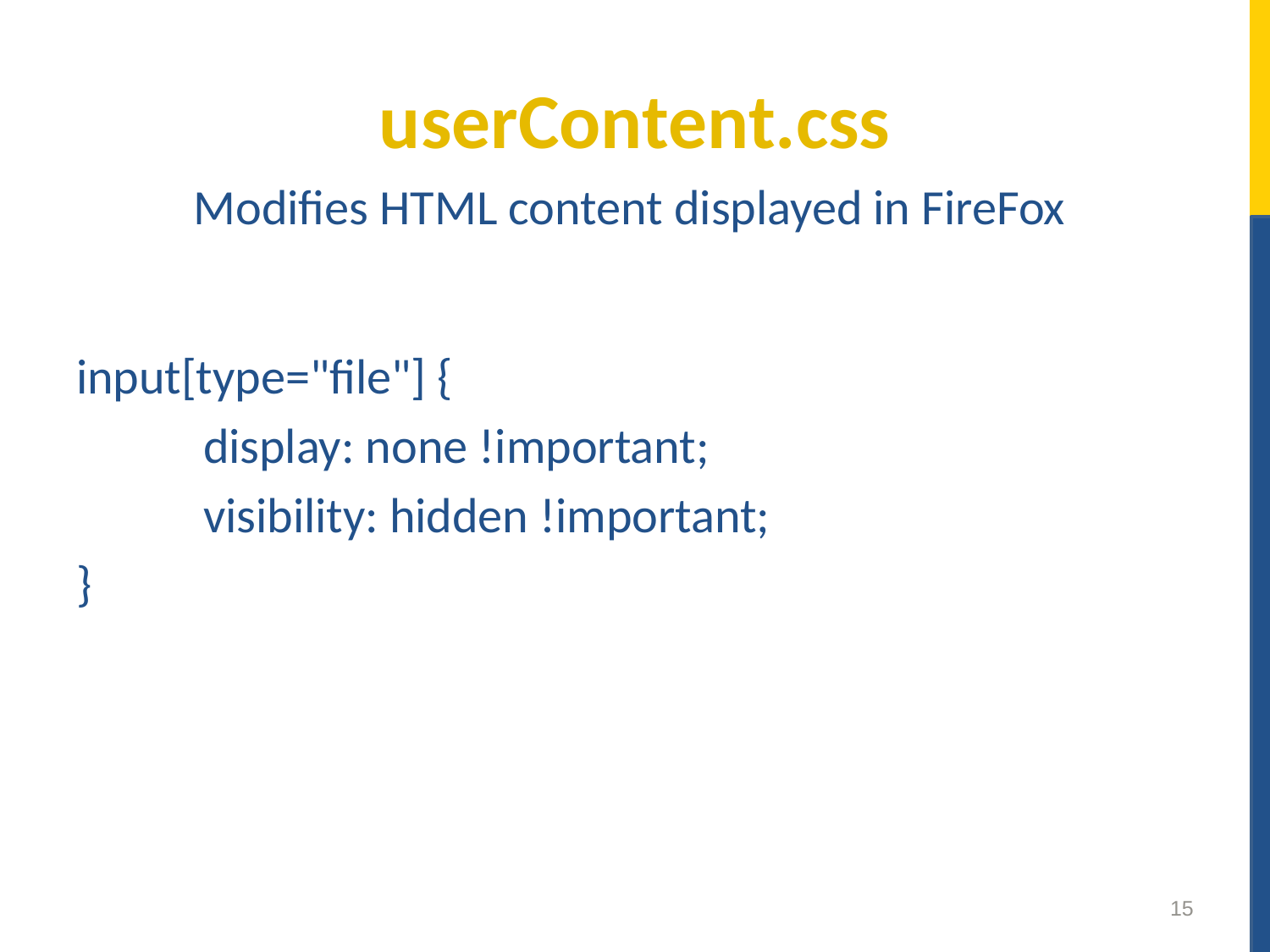

# userContent.css
Modifies HTML content displayed in FireFox
input[type="file"] {
	display: none !important;
	visibility: hidden !important;
}
15